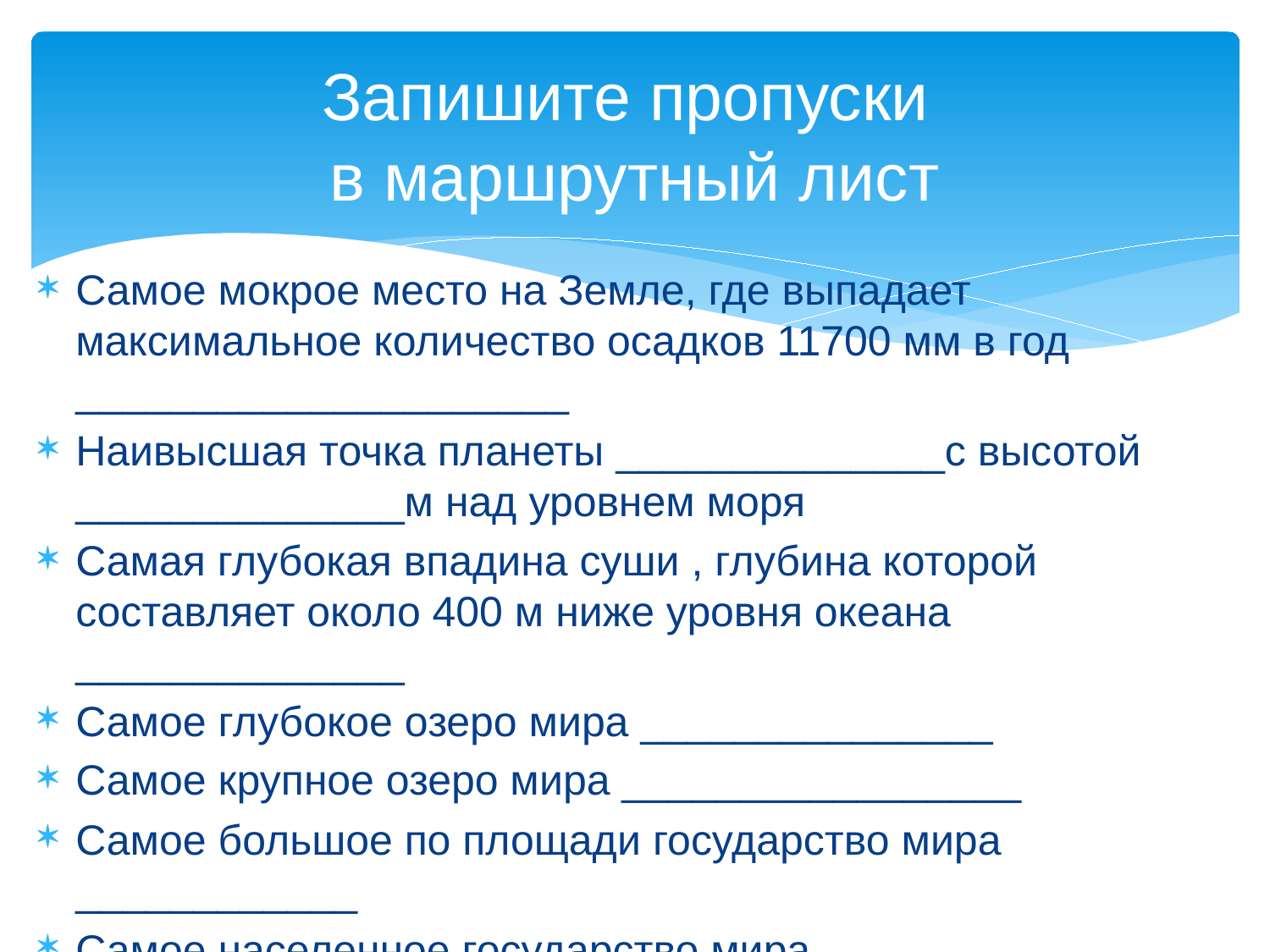

# Запишите пропуски в маршрутный лист
Самое мокрое место на Земле, где выпадает максимальное количество осадков 11700 мм в год _____________________
Наивысшая точка планеты ______________с высотой ______________м над уровнем моря
Самая глубокая впадина суши , глубина которой составляет около 400 м ниже уровня океана ______________
Самое глубокое озеро мира _______________
Самое крупное озеро мира _________________
Самое большое по площади государство мира ____________
Самое населенное государство мира ______________
Кодовое слово: материк ________________